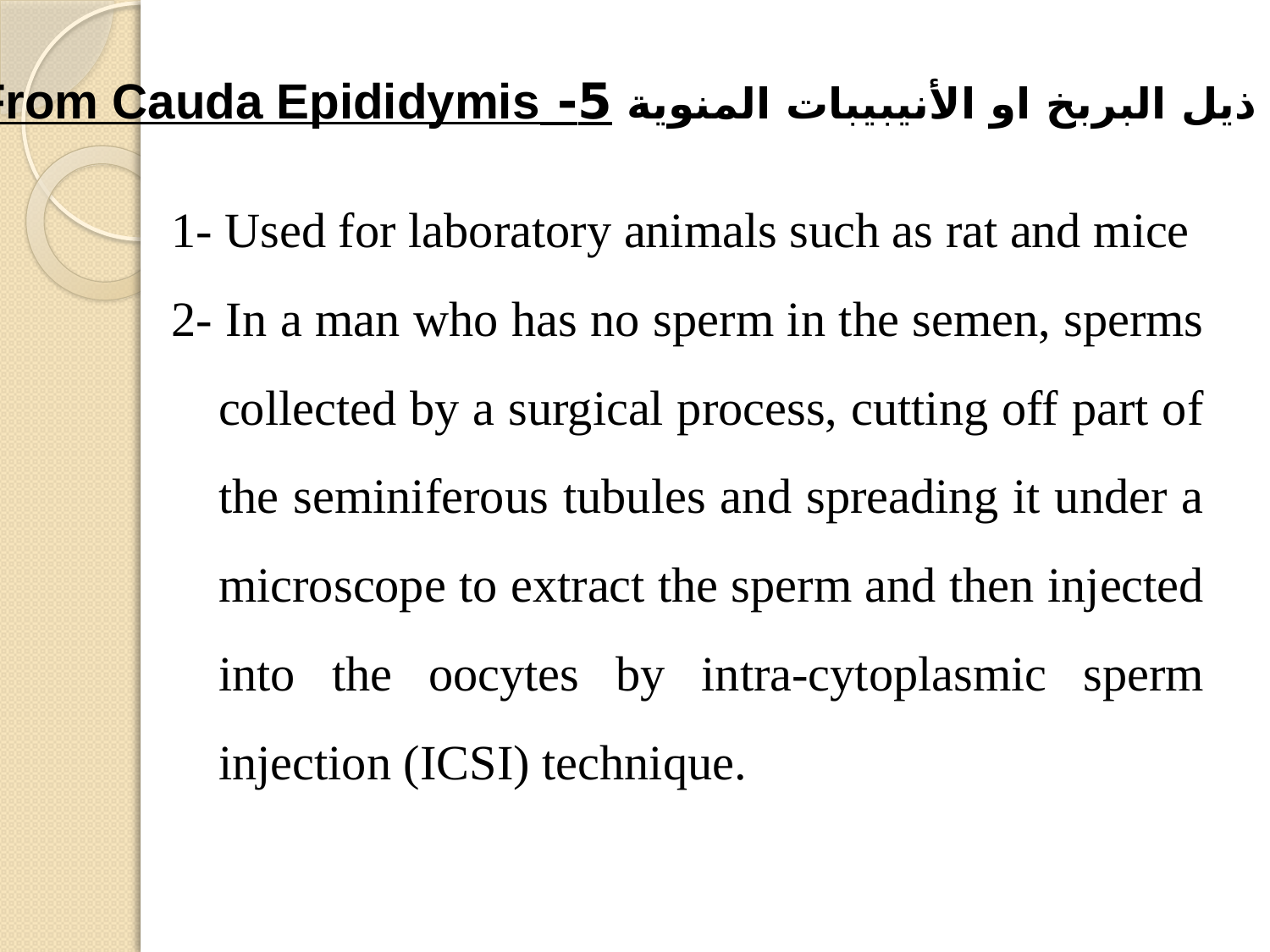

- من ذيل البربخ او الأنيبيبات المنوية 5- From Cauda Epididymis
1- Used for laboratory animals such as rat and mice
2- In a man who has no sperm in the semen, sperms collected by a surgical process, cutting off part of the seminiferous tubules and spreading it under a microscope to extract the sperm and then injected into the oocytes by intra-cytoplasmic sperm injection (ICSI) technique.